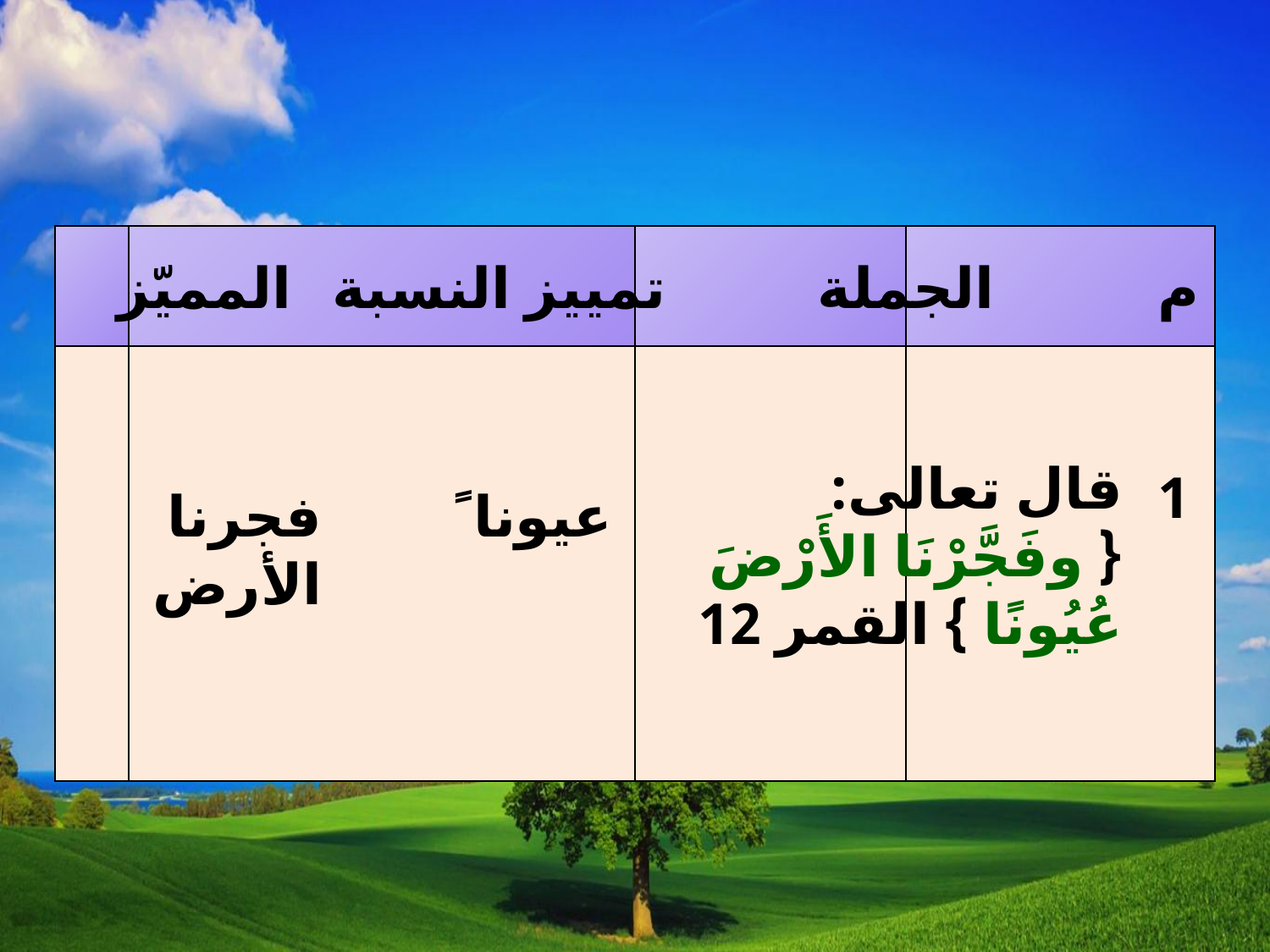

|  |  |  |  |
| --- | --- | --- | --- |
|  |  |  |  |
المميّز
تمييز النسبة
الجملة
م
قال تعالى: { وفَجَّرْنَا الأَرْضَ عُيُونًا } القمر 12
1
فجرنا الأرض
عيونا ً